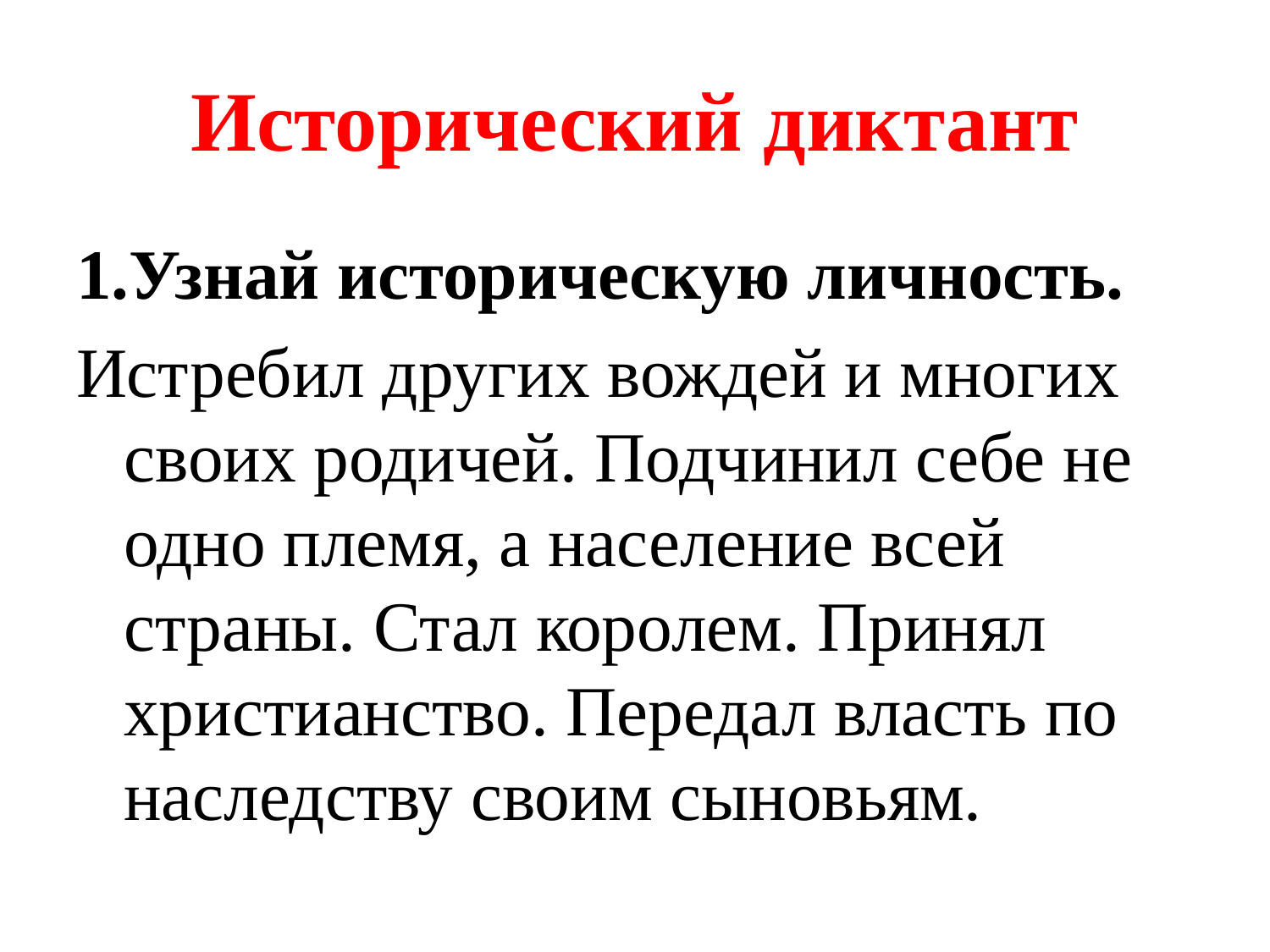

# Исторический диктант
1.Узнай историческую личность.
Истребил других вождей и многих своих родичей. Подчинил себе не одно племя, а население всей страны. Стал королем. Принял христианство. Передал власть по наследству своим сыновьям.